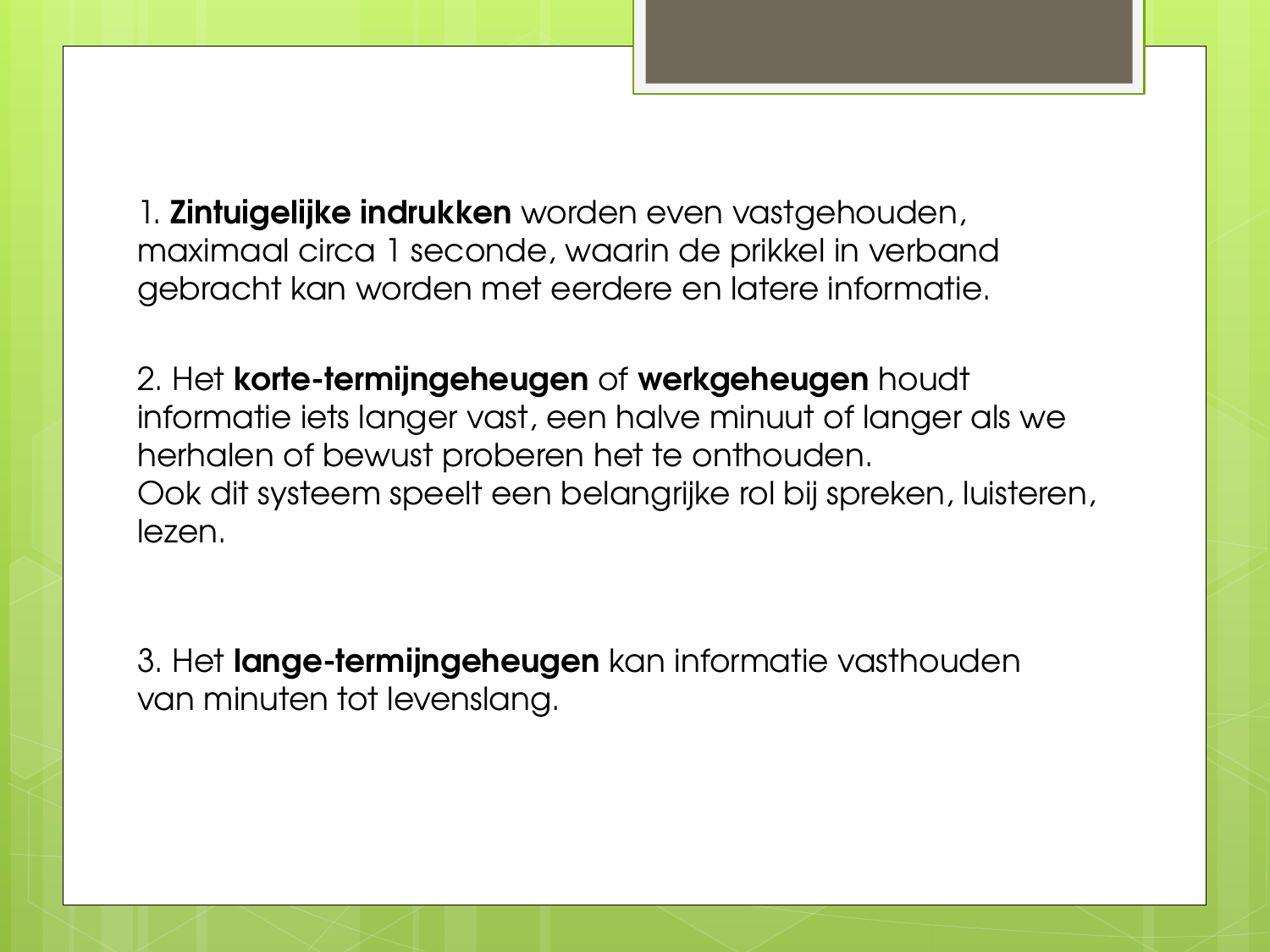

1. Zintuigelijke indrukken worden even vastgehouden, maximaal circa 1 seconde, waarin de prikkel in verband gebracht kan worden met eerdere en latere informatie.

2. Het korte-termijngeheugen of werkgeheugen houdt informatie iets langer vast, een halve minuut of langer als we herhalen of bewust proberen het te onthouden.
Ook dit systeem speelt een belangrijke rol bij spreken, luisteren, lezen.
3. Het lange-termijngeheugen kan informatie vasthouden van minuten tot levenslang.